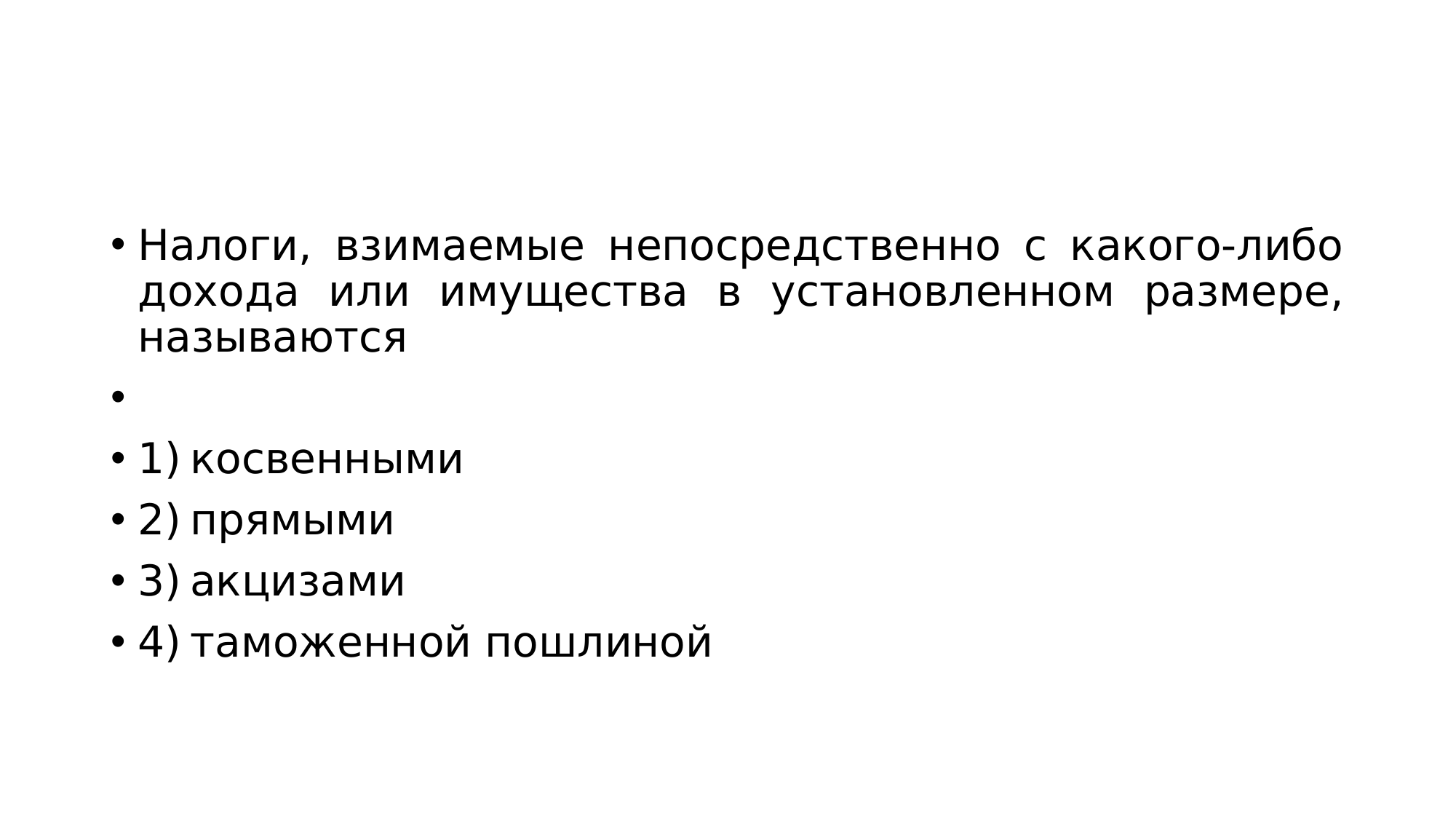

#
Налоги, взимаемые непосредственно с какого-либо дохода или имущества в установленном размере, называются

1) косвенными
2) прямыми
3) акцизами
4) таможенной пошлиной